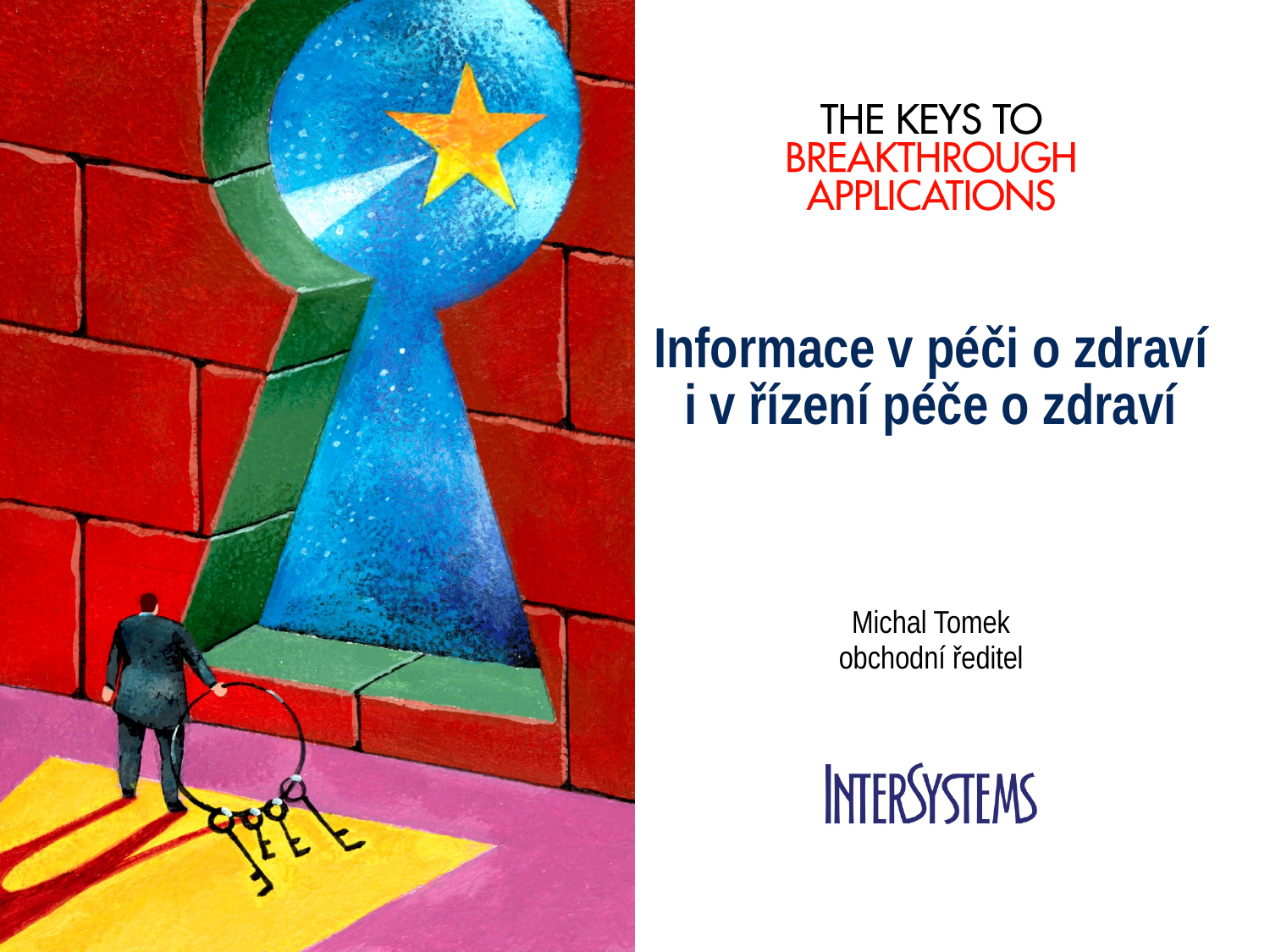

# Informace v péči o zdraví i v řízení péče o zdraví
Michal Tomek
obchodní ředitel